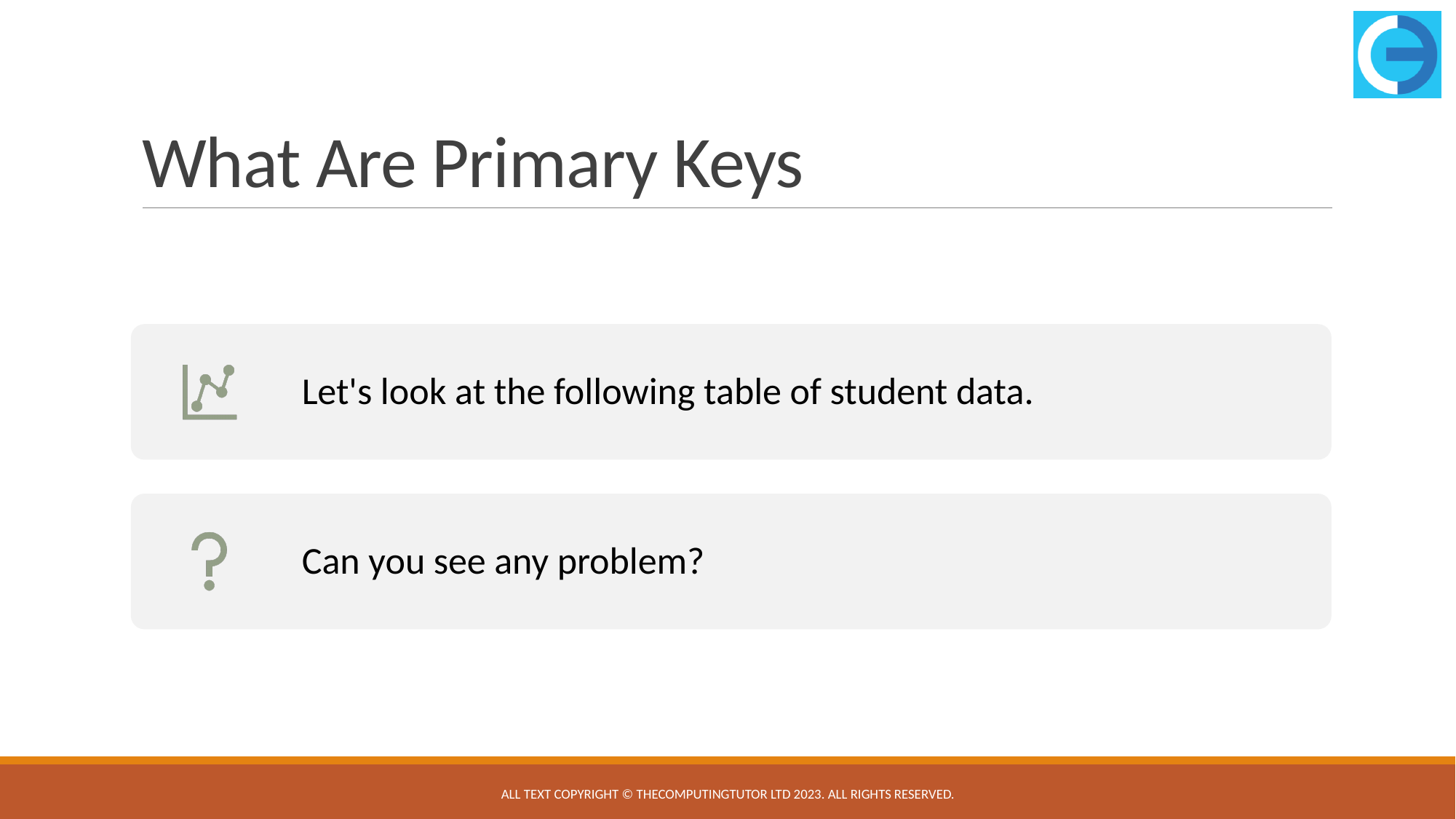

# What Are Primary Keys
Let's look at the following table of student data.
Can you see any problem?
All text copyright © TheComputingTutor Ltd 2023. All rights Reserved.